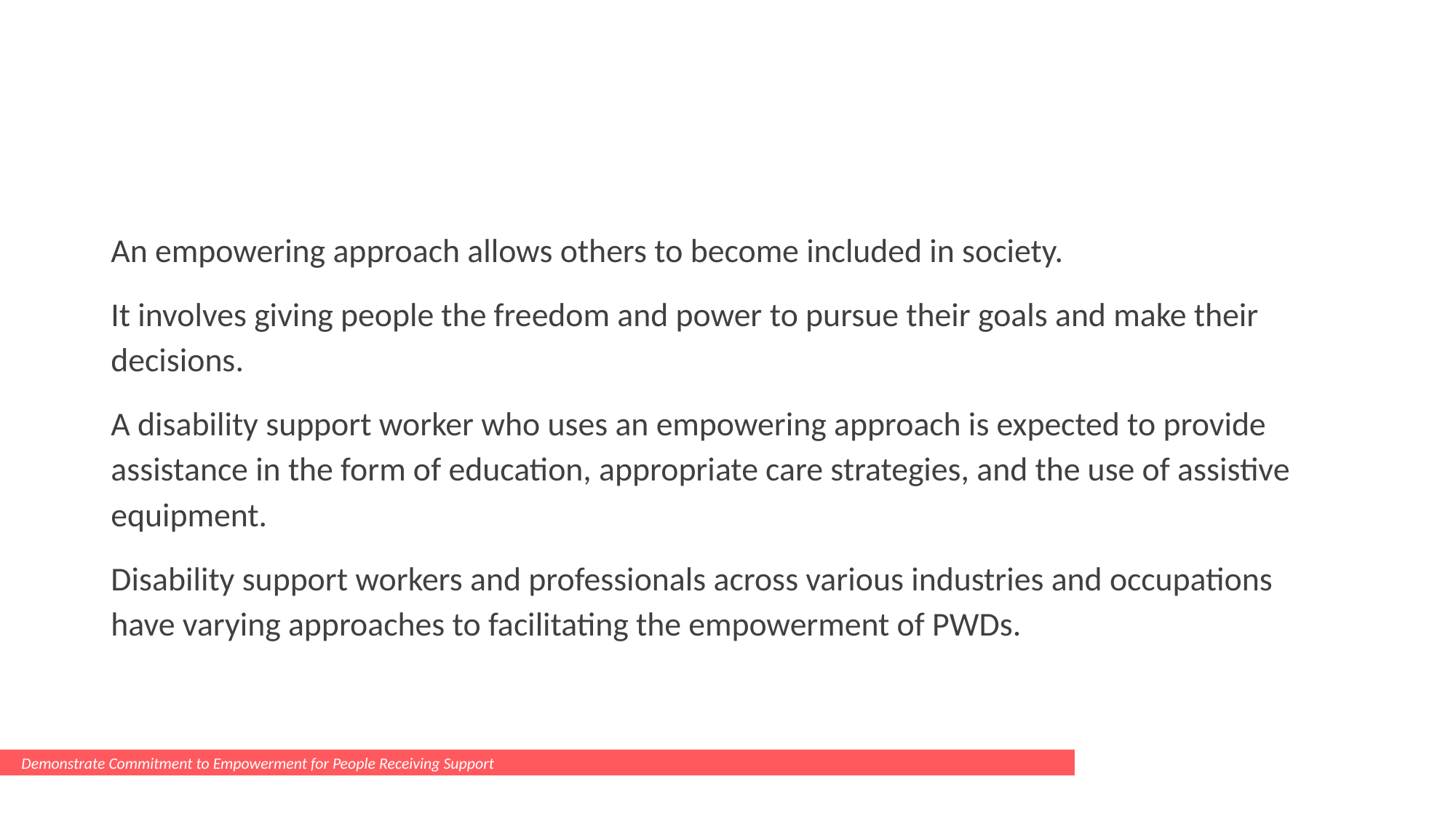

#
An empowering approach allows others to become included in society.
It involves giving people the freedom and power to pursue their goals and make their decisions.
A disability support worker who uses an empowering approach is expected to provide assistance in the form of education, appropriate care strategies, and the use of assistive equipment.
Disability support workers and professionals across various industries and occupations have varying approaches to facilitating the empowerment of PWDs.
Demonstrate Commitment to Empowerment for People Receiving Support